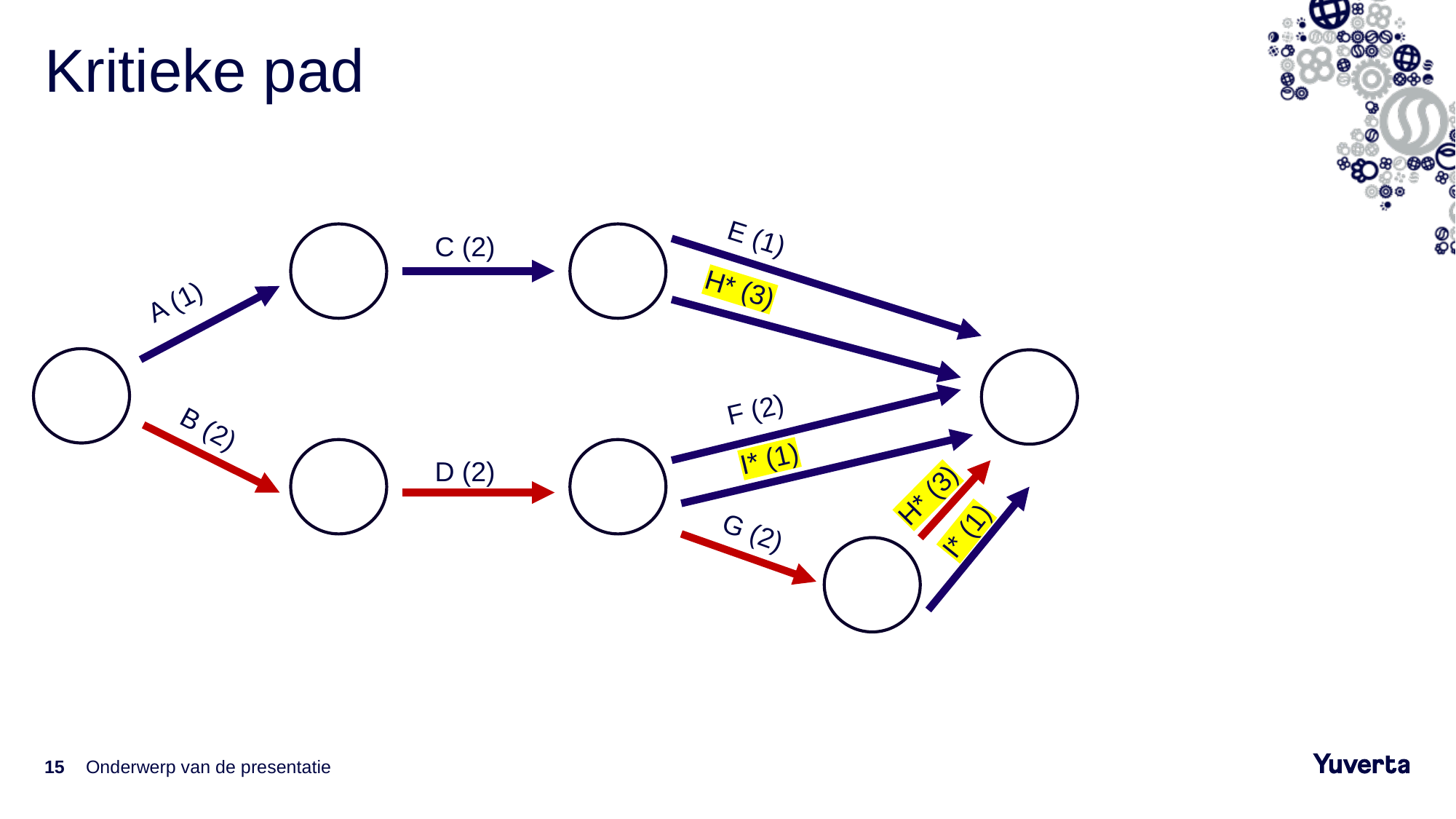

# Kritieke pad
E (1)

C (2)

H* (3)
A (1)

F (2)
B (2)
I* (1)

D (2)
H* (3)
I* (1)
G (2)

15
Onderwerp van de presentatie
4-3-2021